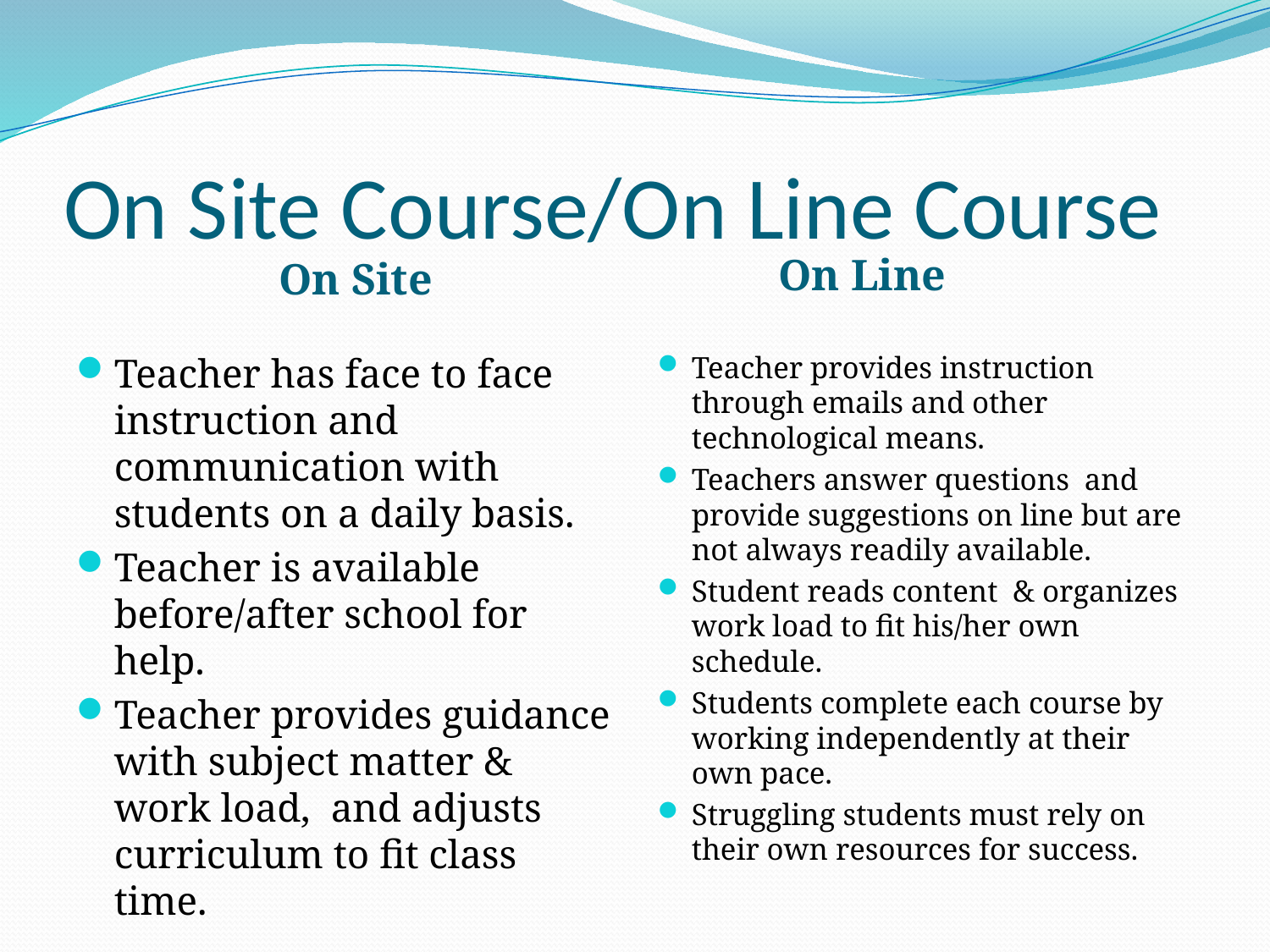

# On Site Course/On Line Course
                   On Site
	On Line

Teacher has face to face instruction and communication with students on a daily basis.
Teacher is available before/after school for help.
Teacher provides guidance with subject matter & work load,  and adjusts curriculum to fit class time.
Teacher provides instruction through emails and other technological means.
Teachers answer questions  and provide suggestions on line but are not always readily available.
Student reads content  & organizes work load to fit his/her own schedule.
Students complete each course by working independently at their own pace.
Struggling students must rely on their own resources for success.